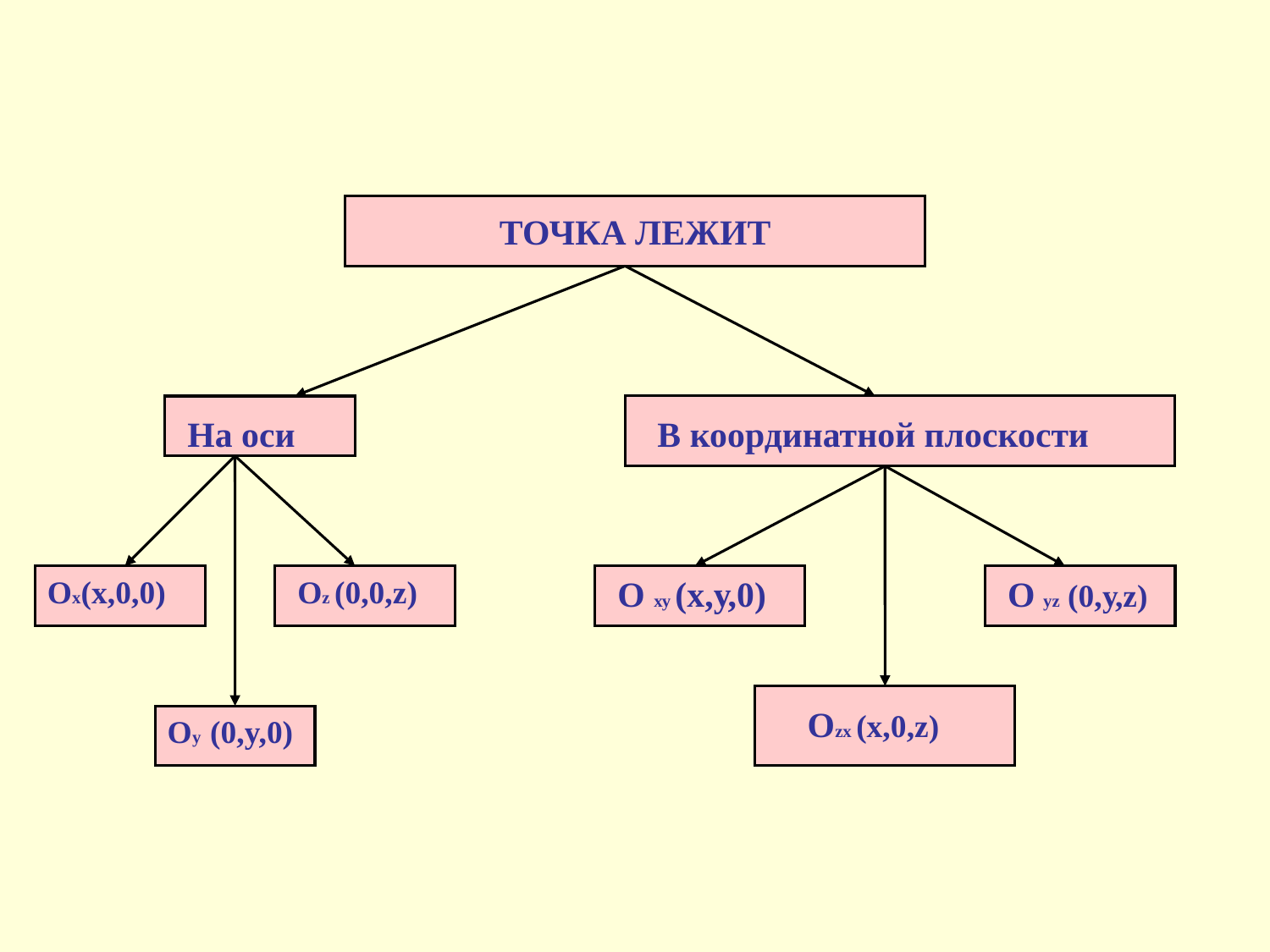

ТОЧКА ЛЕЖИТ

На оси
В координатной плоскости

Ох(х,0,0)

Оz (0,0,z)

О ху (х,у,0)

О уz (0,у,z)

Ozx (x,0,z)

Оy  (0,y,0)